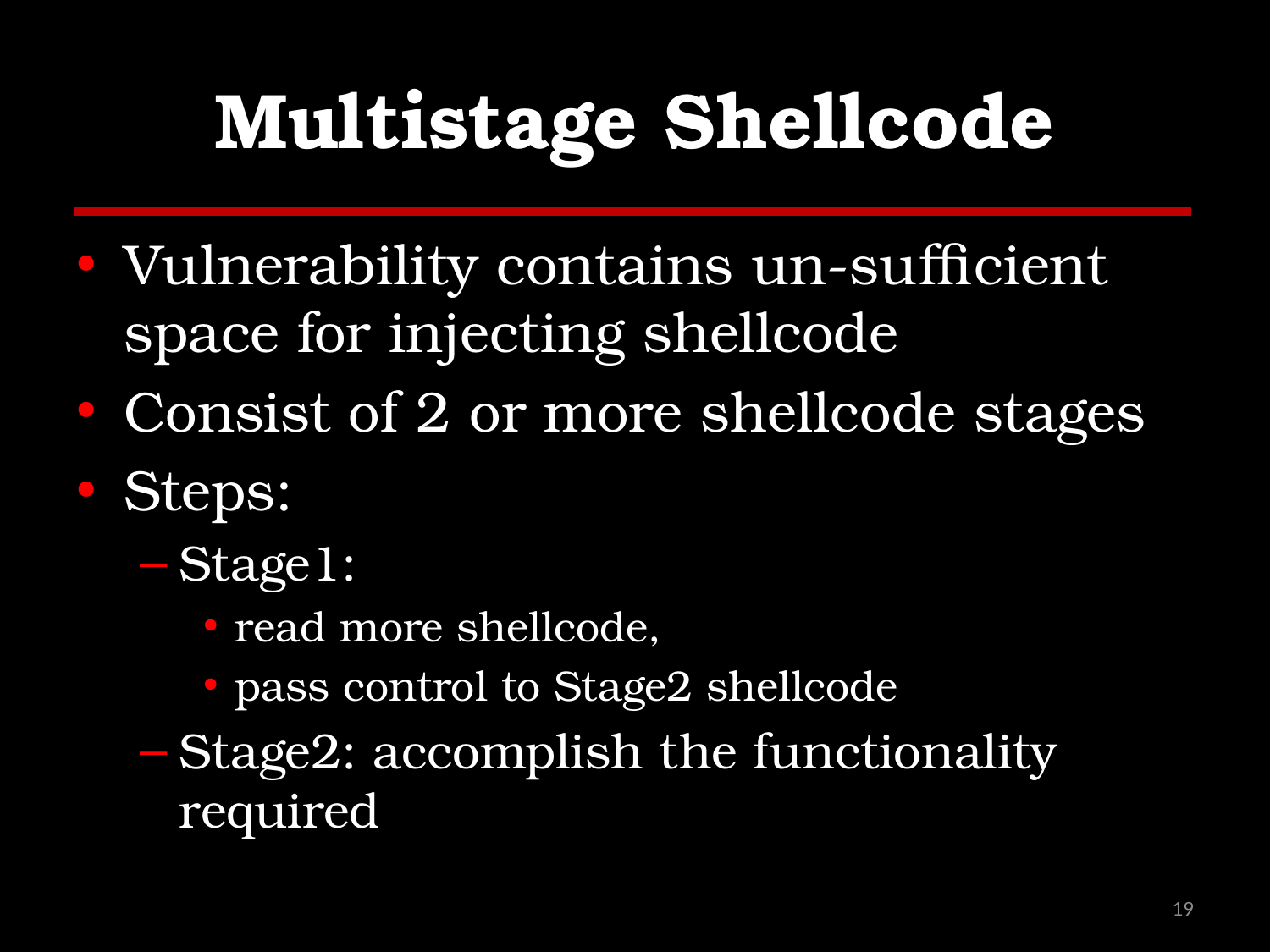

# Multistage Shellcode
Vulnerability contains un-sufficient space for injecting shellcode
Consist of 2 or more shellcode stages
Steps:
Stage1:
read more shellcode,
pass control to Stage2 shellcode
Stage2: accomplish the functionality required

19